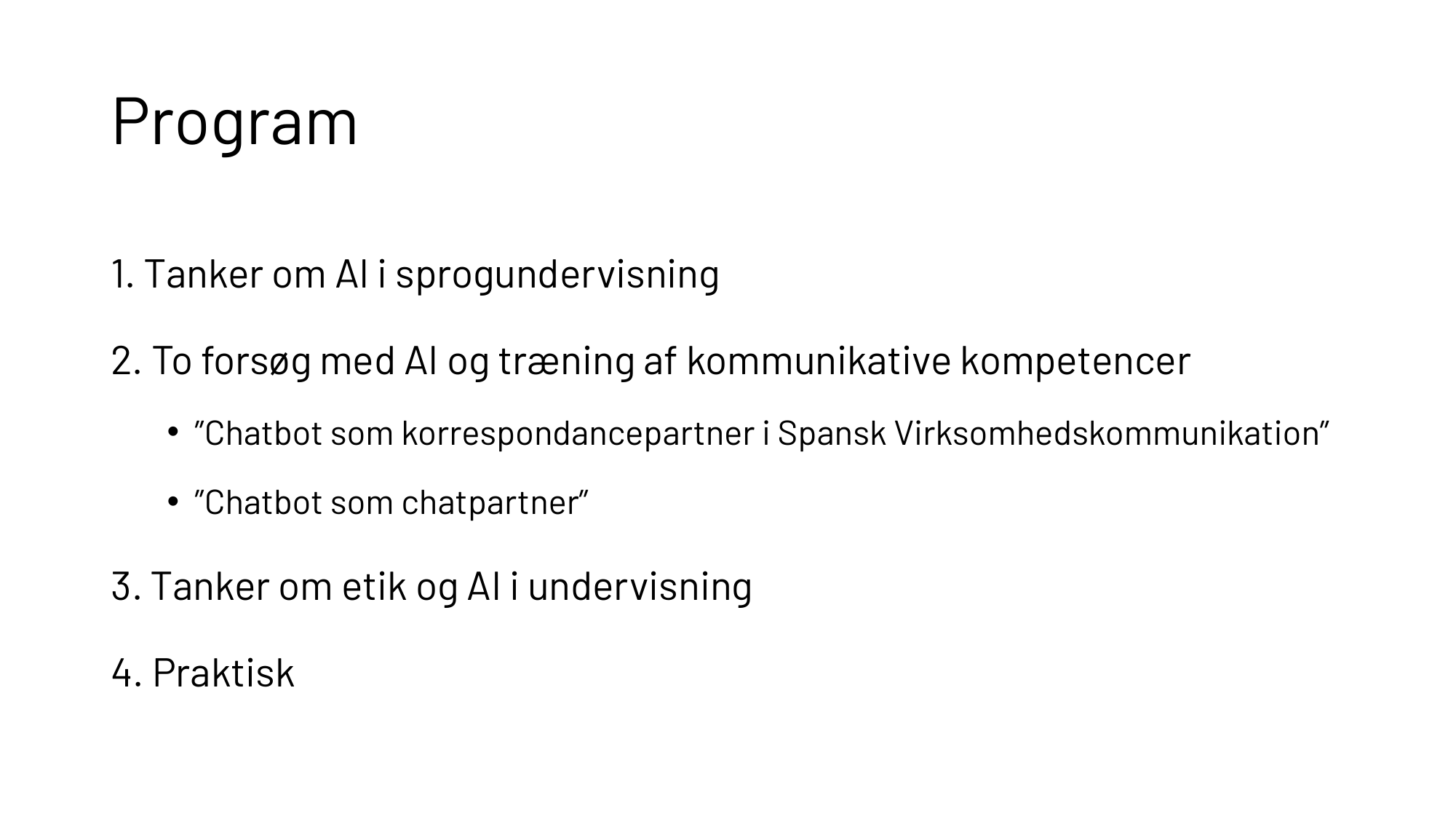

# Program
1. Tanker om AI i sprogundervisning
2. To forsøg med AI og træning af kommunikative kompetencer
”Chatbot som korrespondancepartner i Spansk Virksomhedskommunikation”
”Chatbot som chatpartner”
3. Tanker om etik og AI i undervisning
4. Praktisk